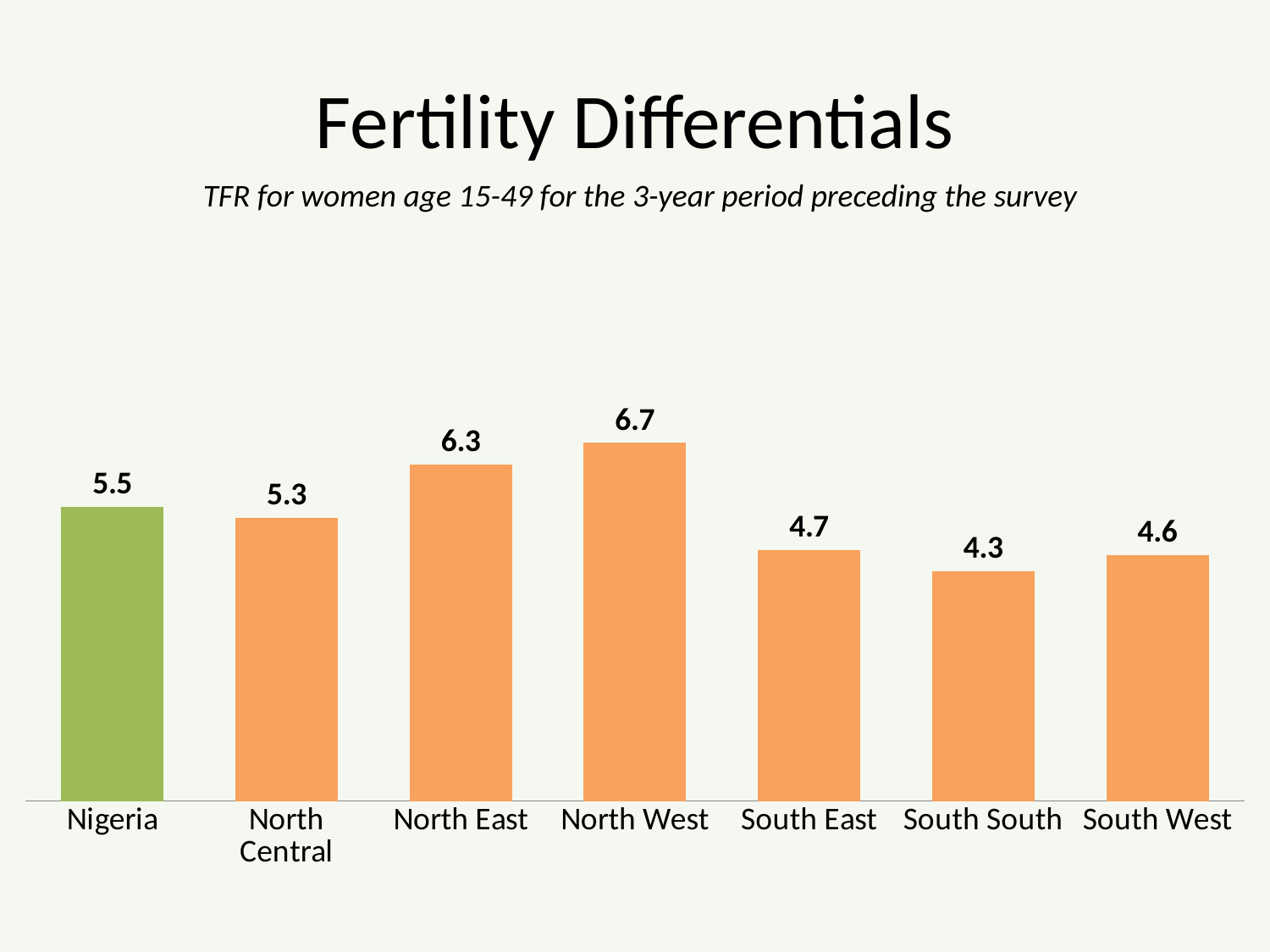

# Fertility Differentials
TFR for women age 15-49 for the 3-year period preceding the survey

### Chart

| Category | Series 1 |
|---|---|
| Nigeria | 5.5 |
| North Central | 5.3 |
| North East | 6.3 |
| North West | 6.7 |
| South East | 4.7 |
| South South | 4.3 |
| South West | 4.6 |